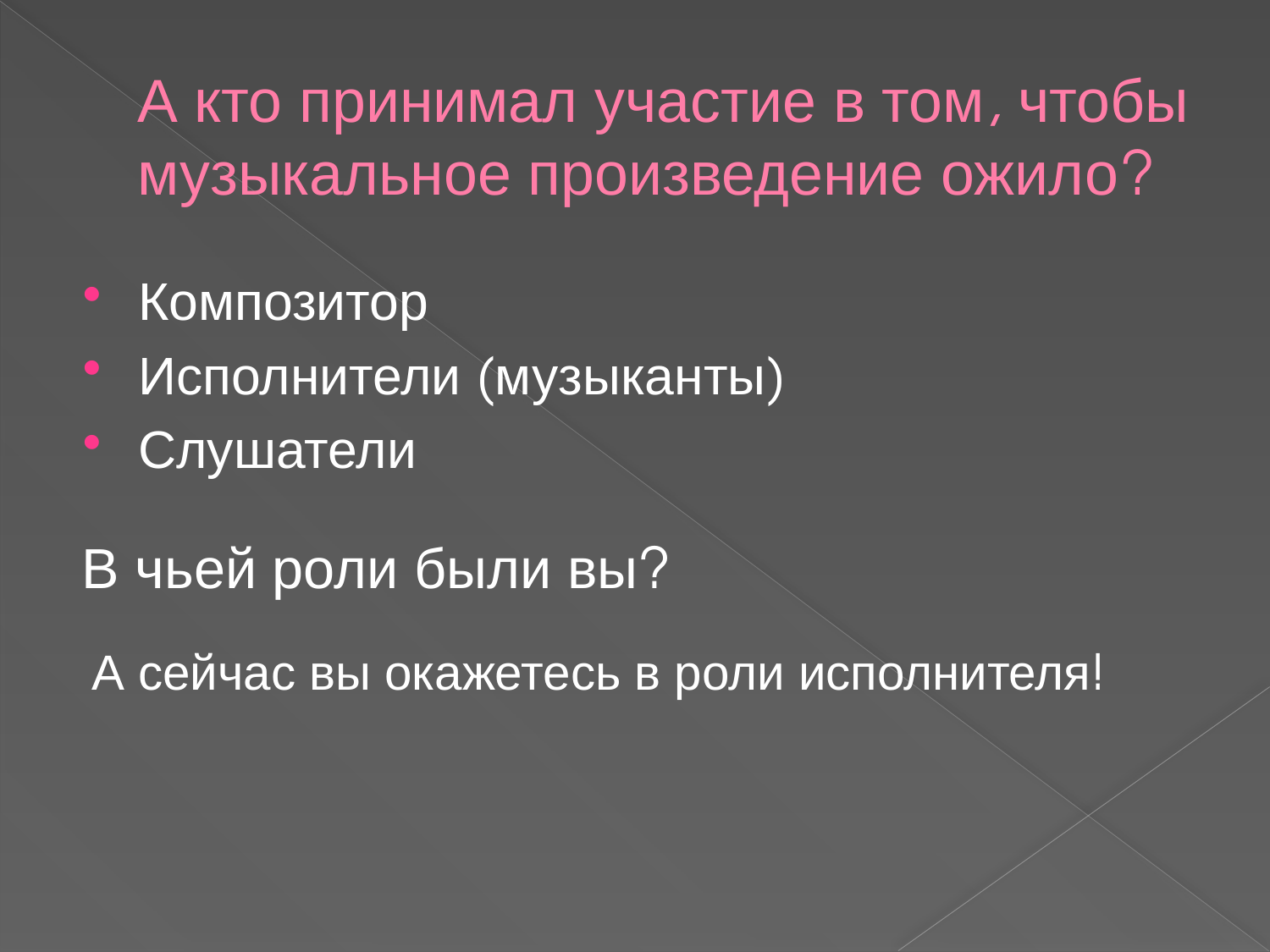

# А кто принимал участие в том, чтобы музыкальное произведение ожило?
Композитор
Исполнители (музыканты)
Слушатели
В чьей роли были вы?

А сейчас вы окажетесь в роли исполнителя!